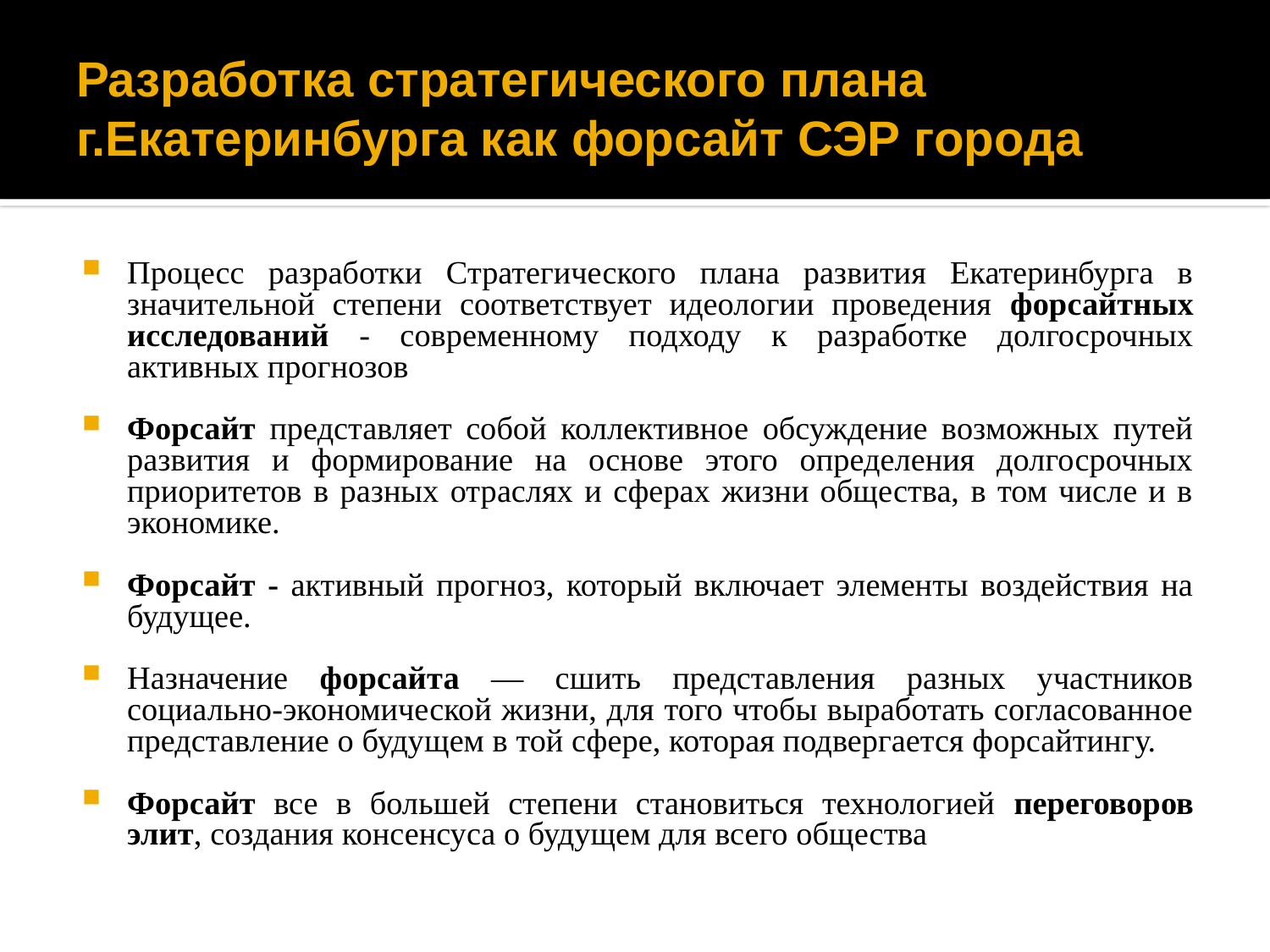

# Разработка стратегического плана г.Екатеринбурга как форсайт СЭР города
Процесс разработки Стратегического плана развития Екатеринбурга в значительной степени соответствует идеологии проведения форсайтных исследований - современному подходу к разработке долгосрочных активных прогнозов

Форсайт представляет собой коллективное обсуждение возможных путей развития и формирование на основе этого определения долгосрочных приоритетов в разных отраслях и сферах жизни общества, в том числе и в экономике.

Форсайт - активный прогноз, который включает элементы воздействия на будущее.

Назначение форсайта — сшить представления разных участников социально-экономической жизни, для того чтобы выработать согласованное представление о будущем в той сфере, которая подвергается форсайтингу.

Форсайт все в большей степени становиться технологией переговоров элит, создания консенсуса о будущем для всего общества